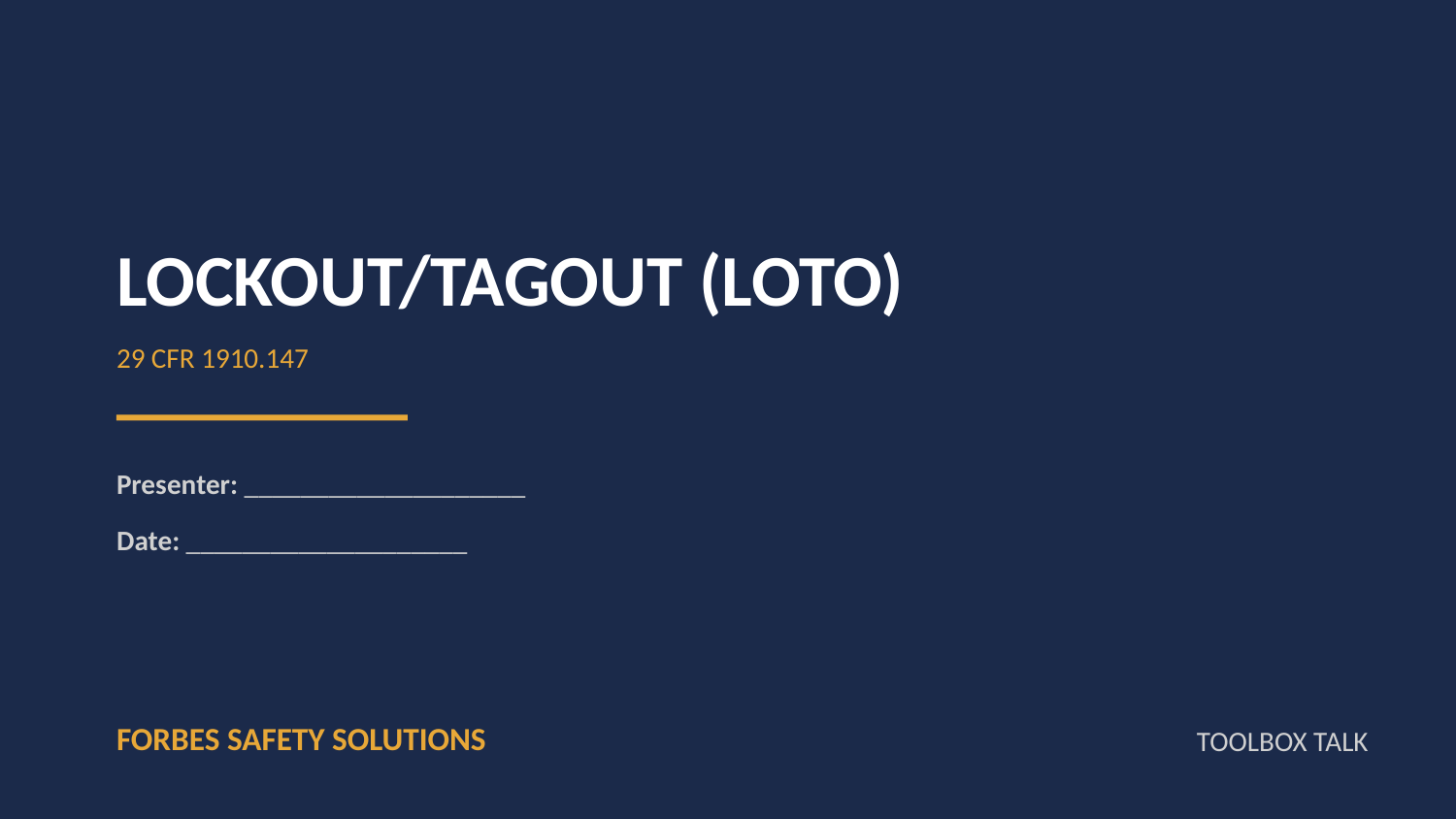

LOCKOUT/TAGOUT (LOTO)
29 CFR 1910.147

Presenter: ____________________
Date: ____________________
FORBES SAFETY SOLUTIONS
TOOLBOX TALK